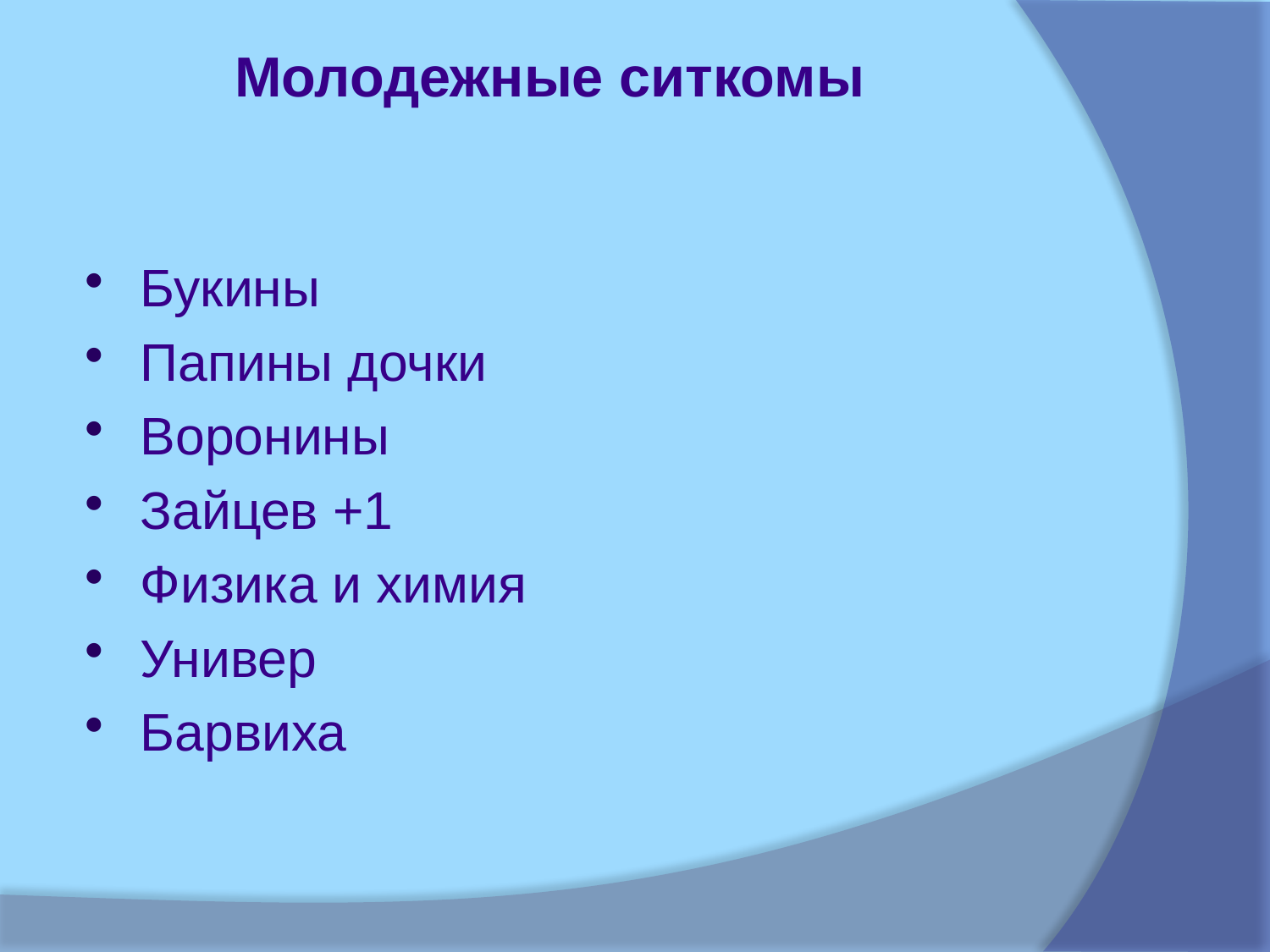

# Молодежные ситкомы
Букины
Папины дочки
Воронины
Зайцев +1
Физика и химия
Универ
Барвиха